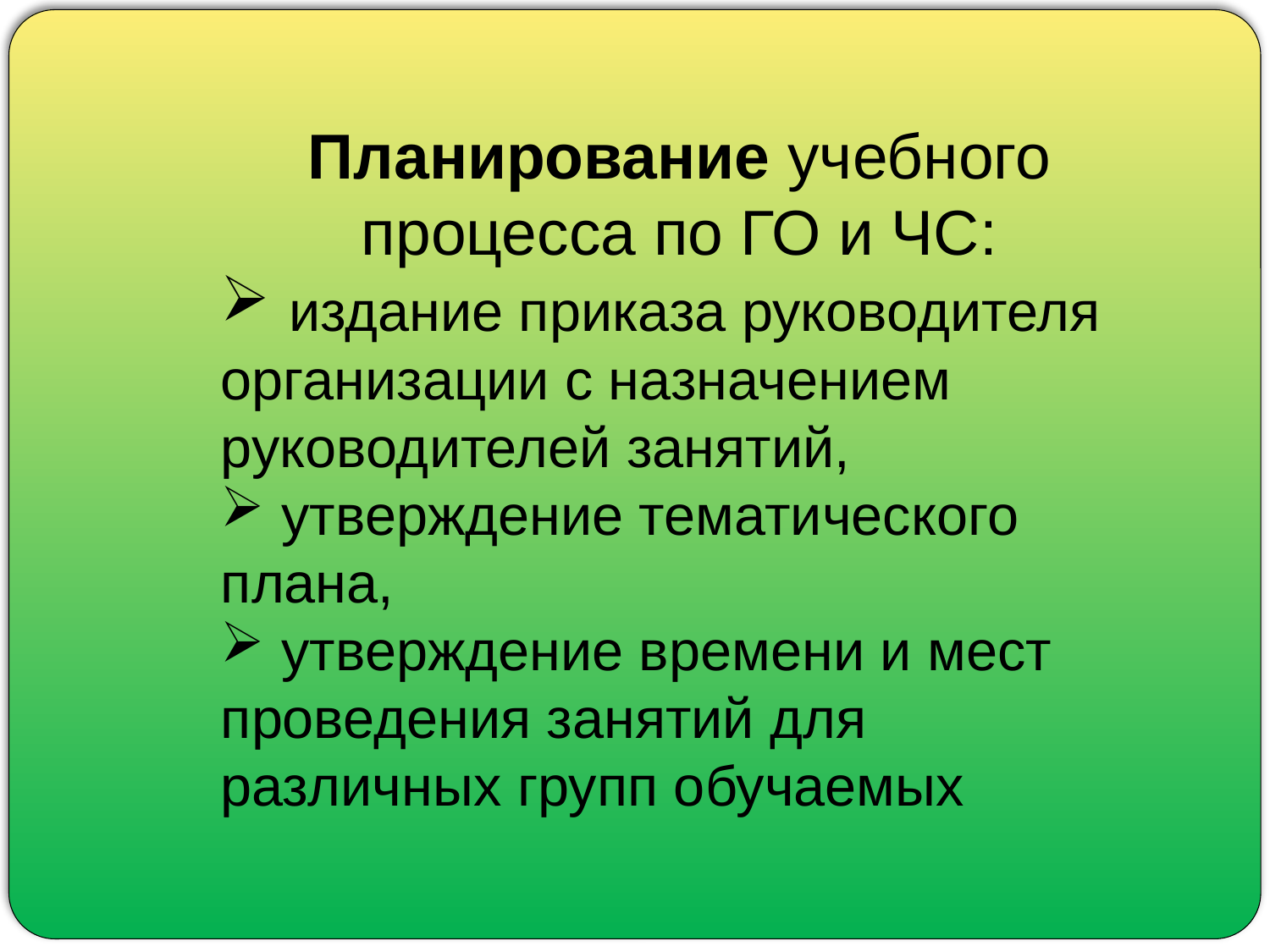

Планирование учебного процесса по ГО и ЧС:
 издание приказа руководителя организации с назначением руководителей занятий,
 утверждение тематического плана,
 утверждение времени и мест проведения занятий для различных групп обучаемых